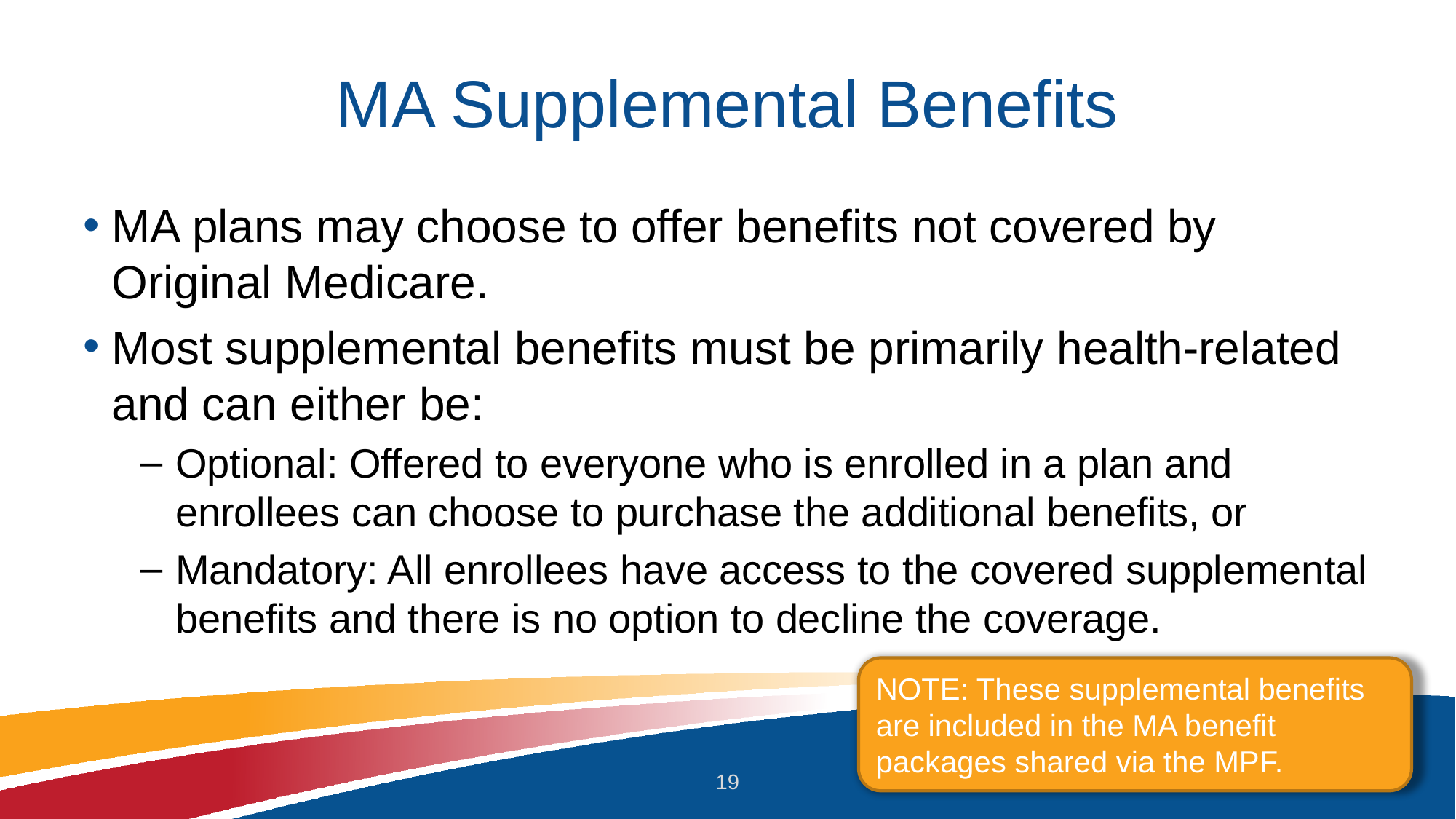

# MA Supplemental Benefits
MA plans may choose to offer benefits not covered by Original Medicare.
Most supplemental benefits must be primarily health-related and can either be:
Optional: Offered to everyone who is enrolled in a plan and enrollees can choose to purchase the additional benefits, or
Mandatory: All enrollees have access to the covered supplemental benefits and there is no option to decline the coverage.
NOTE: These supplemental benefits are included in the MA benefit packages shared via the MPF.
19